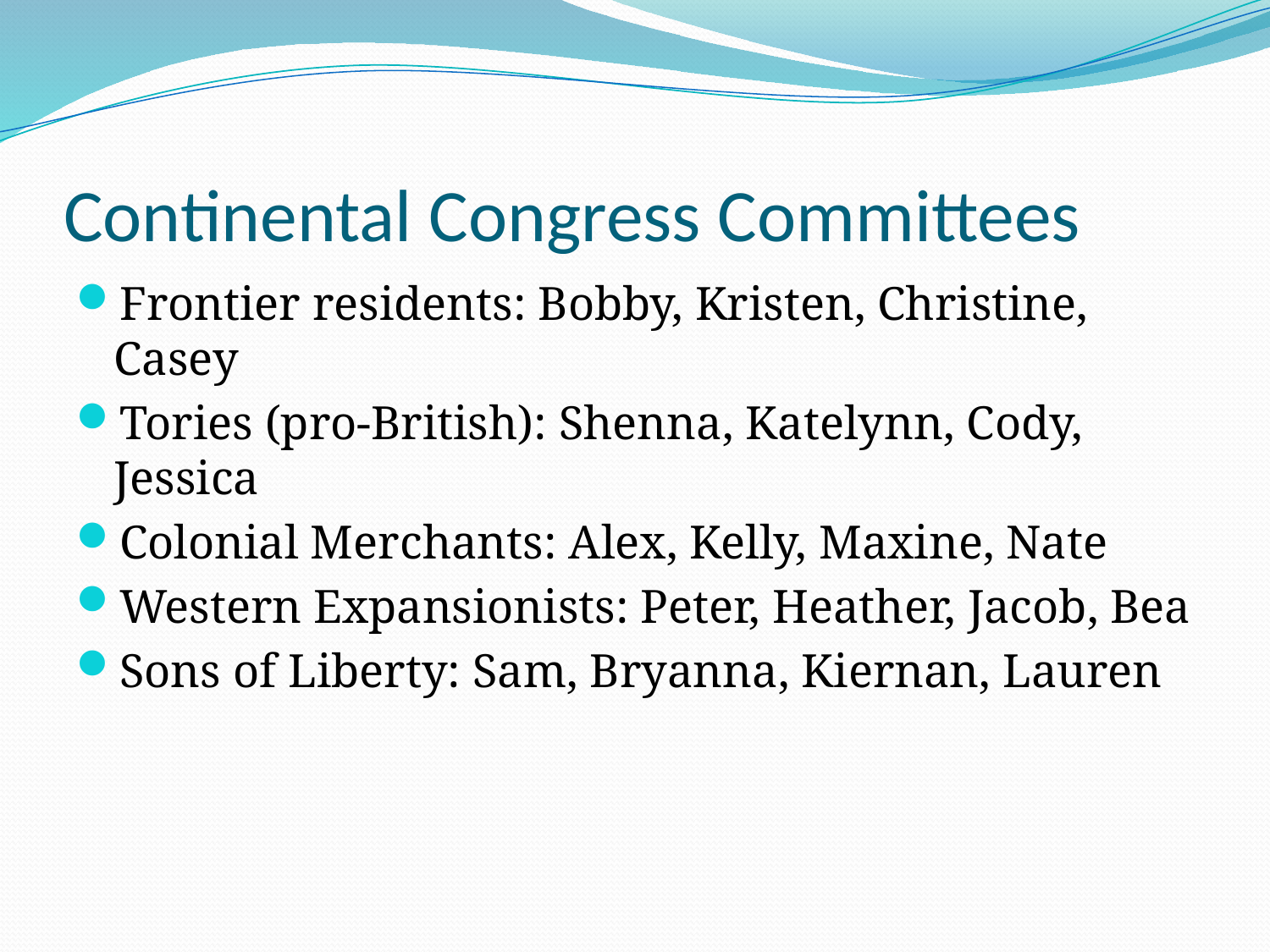

# Continental Congress Committees
Frontier residents: Bobby, Kristen, Christine, Casey
Tories (pro-British): Shenna, Katelynn, Cody, Jessica
Colonial Merchants: Alex, Kelly, Maxine, Nate
Western Expansionists: Peter, Heather, Jacob, Bea
Sons of Liberty: Sam, Bryanna, Kiernan, Lauren